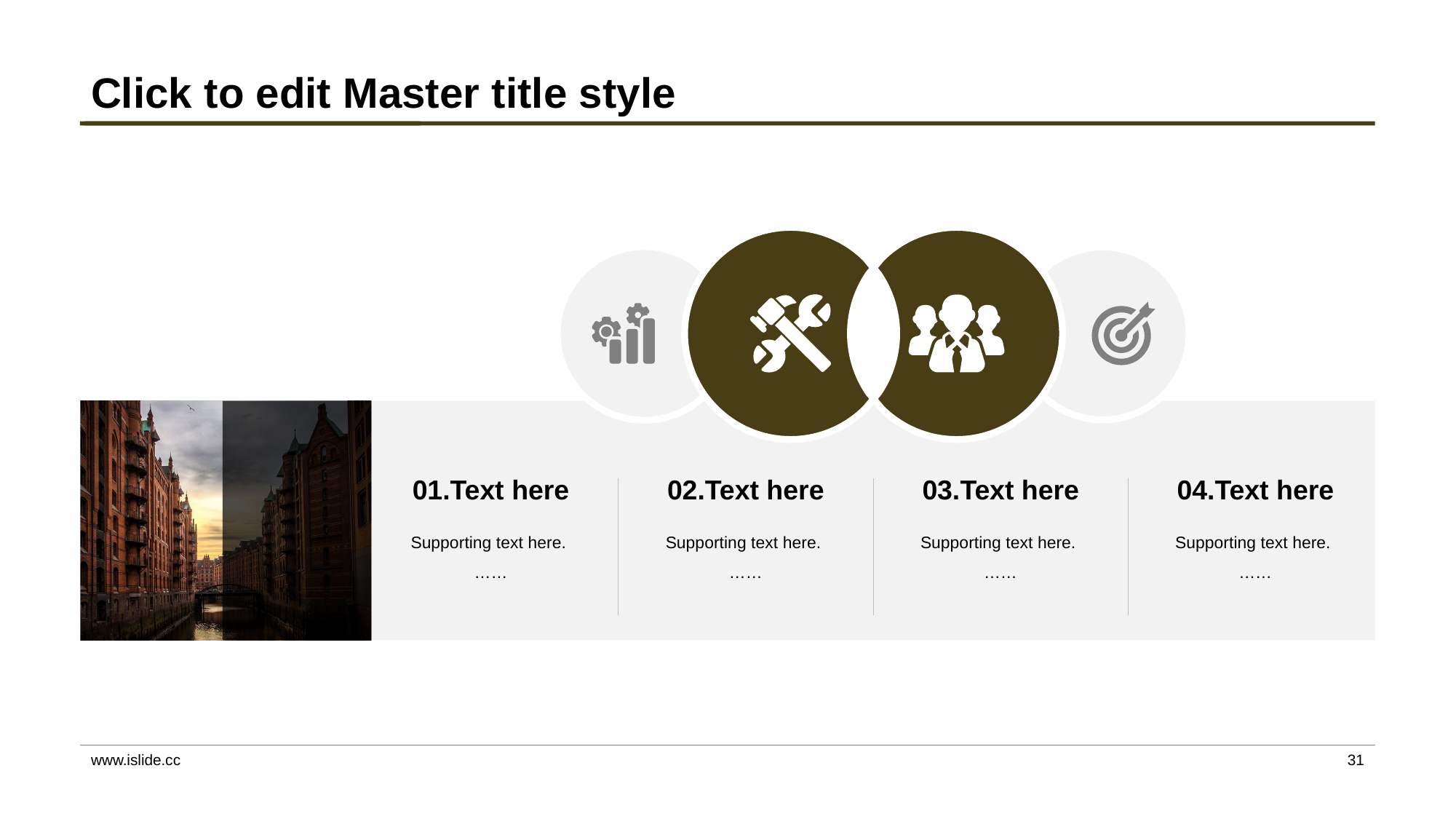

# Click to edit Master title style

01.Text here
Supporting text here.
……
02.Text here
Supporting text here.
……
03.Text here
Supporting text here.
……
04.Text here
Supporting text here.
……
www.islide.cc
31